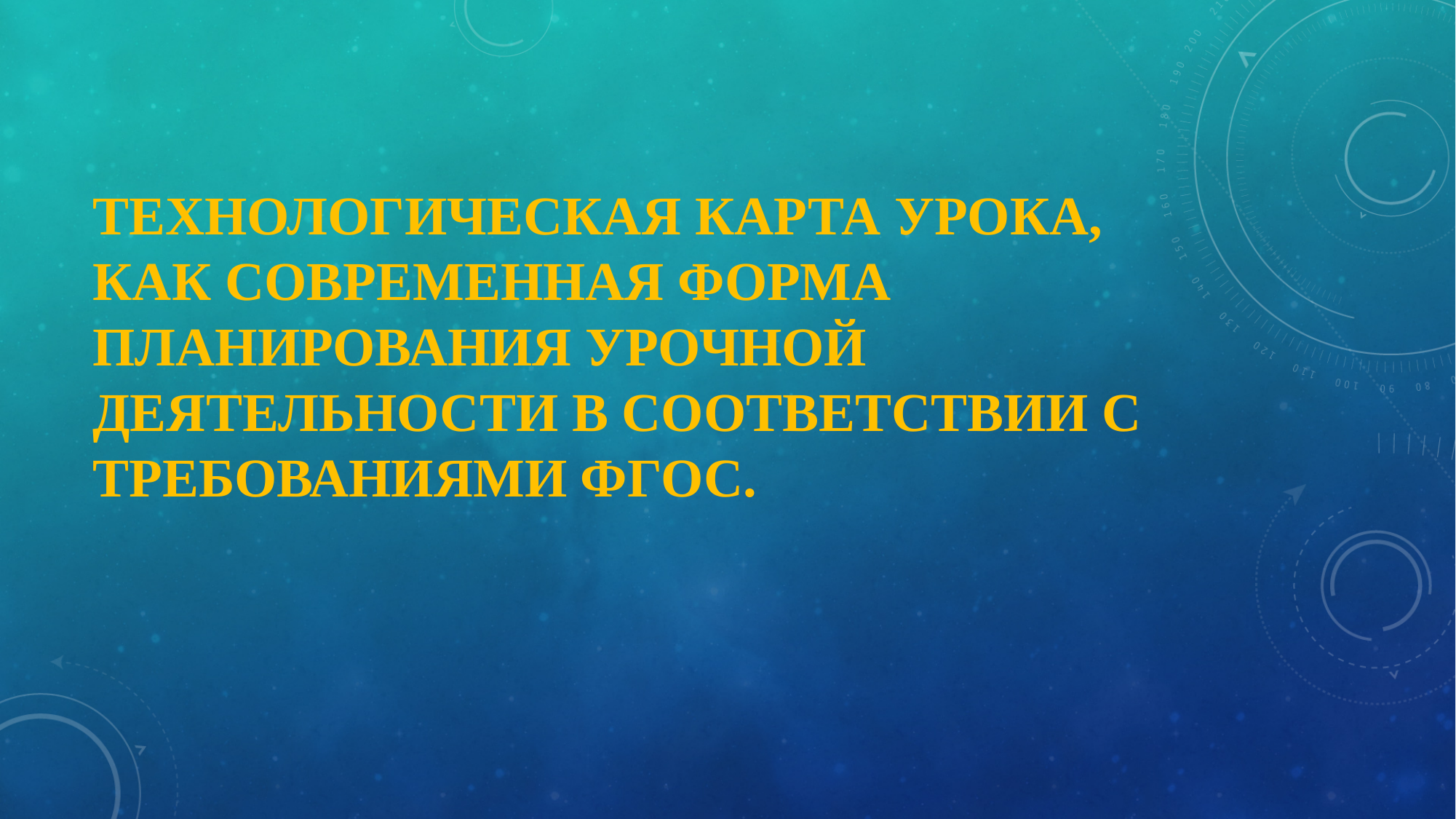

# Технологическая карта урока, как современная форма планирования урочной деятельности в соответствии с требованиями ФГОС.